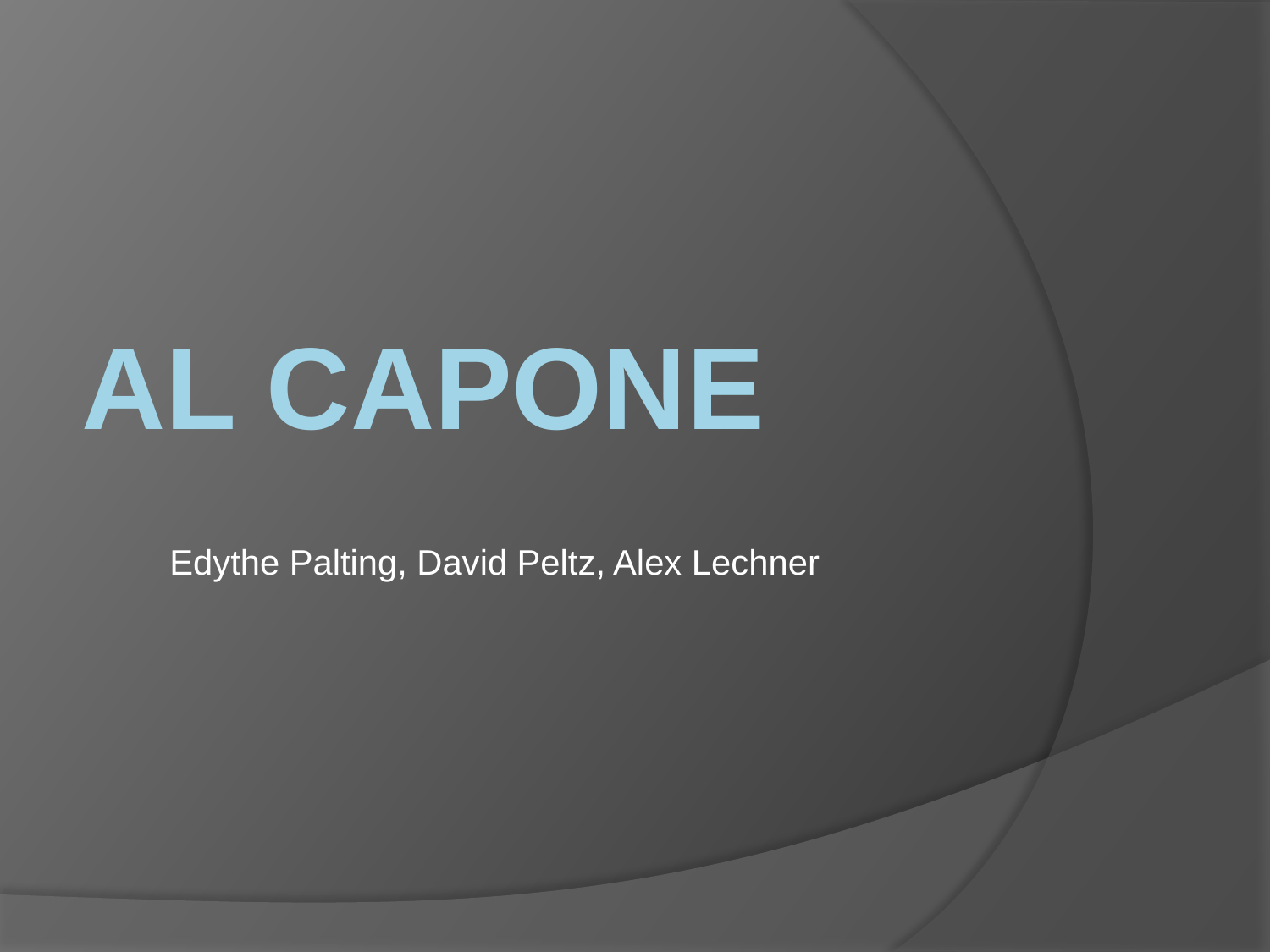

# Al Capone
Edythe Palting, David Peltz, Alex Lechner